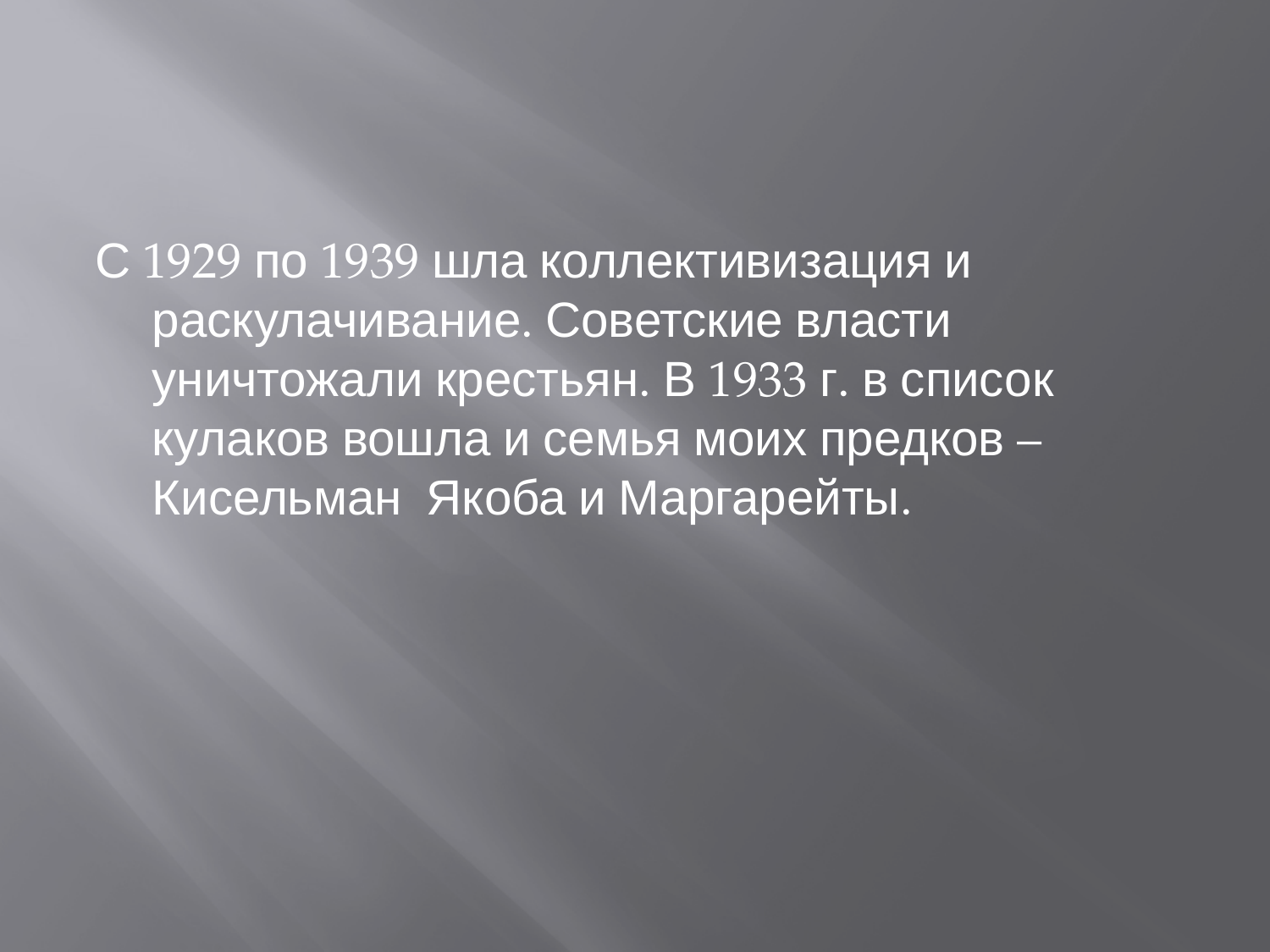

С 1929 по 1939 шла коллективизация и раскулачивание. Советские власти уничтожали крестьян. В 1933 г. в список кулаков вошла и семья моих предков – Кисельман  Якоба и Маргарейты.